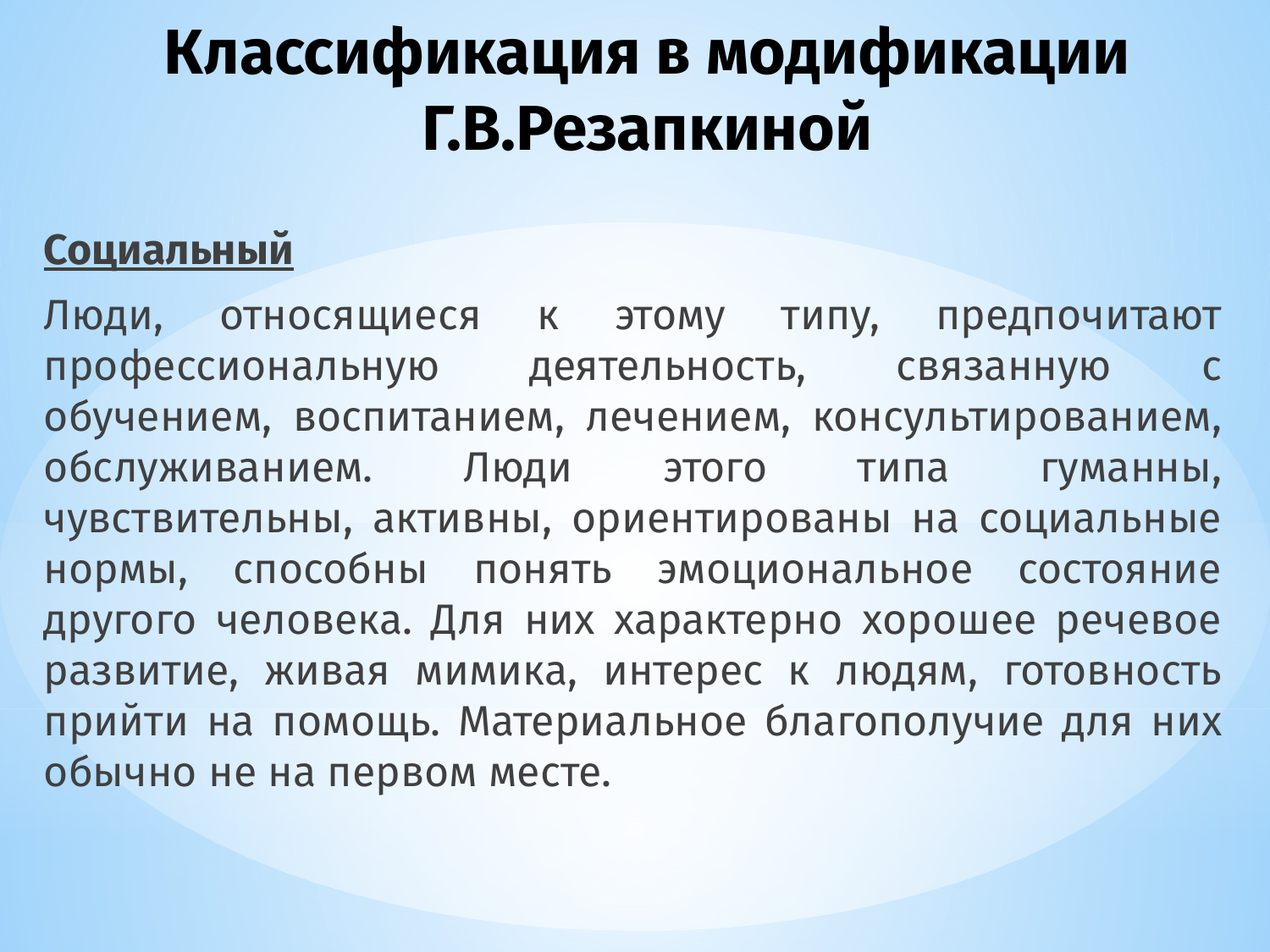

# Классификация в модификации Г.В.Резапкиной
Социальный
Люди, относящиеся к этому типу, предпочитают профессиональную деятельность, связанную с обучением, воспитанием, лечением, консультированием, обслуживанием. Люди этого типа гуманны, чувствительны, активны, ориентированы на социальные нормы, способны понять эмоциональное состояние другого человека. Для них характерно хорошее речевое развитие, живая мимика, интерес к людям, готовность прийти на помощь. Материальное благополучие для них обычно не на первом месте.